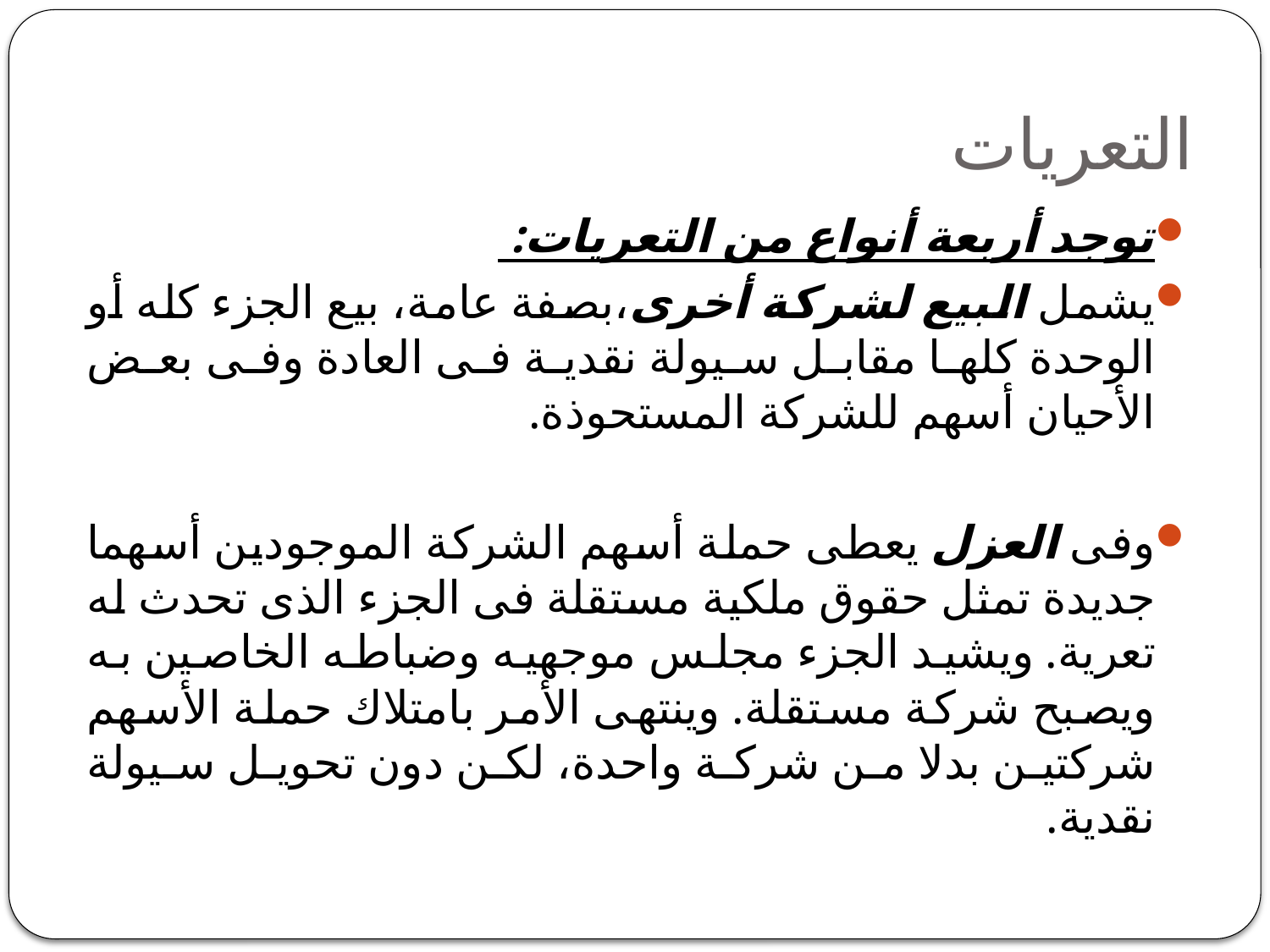

# التعريات
توجد أربعة أنواع من التعريات:
يشمل البيع لشركة أخرى،بصفة عامة، بيع الجزء كله أو الوحدة كلها مقابل سيولة نقدية فى العادة وفى بعض الأحيان أسهم للشركة المستحوذة.

وفى العزل يعطى حملة أسهم الشركة الموجودين أسهما جديدة تمثل حقوق ملكية مستقلة فى الجزء الذى تحدث له تعرية. ويشيد الجزء مجلس موجهيه وضباطه الخاصين به ويصبح شركة مستقلة. وينتهى الأمر بامتلاك حملة الأسهم شركتين بدلا من شركة واحدة، لكن دون تحويل سيولة نقدية.